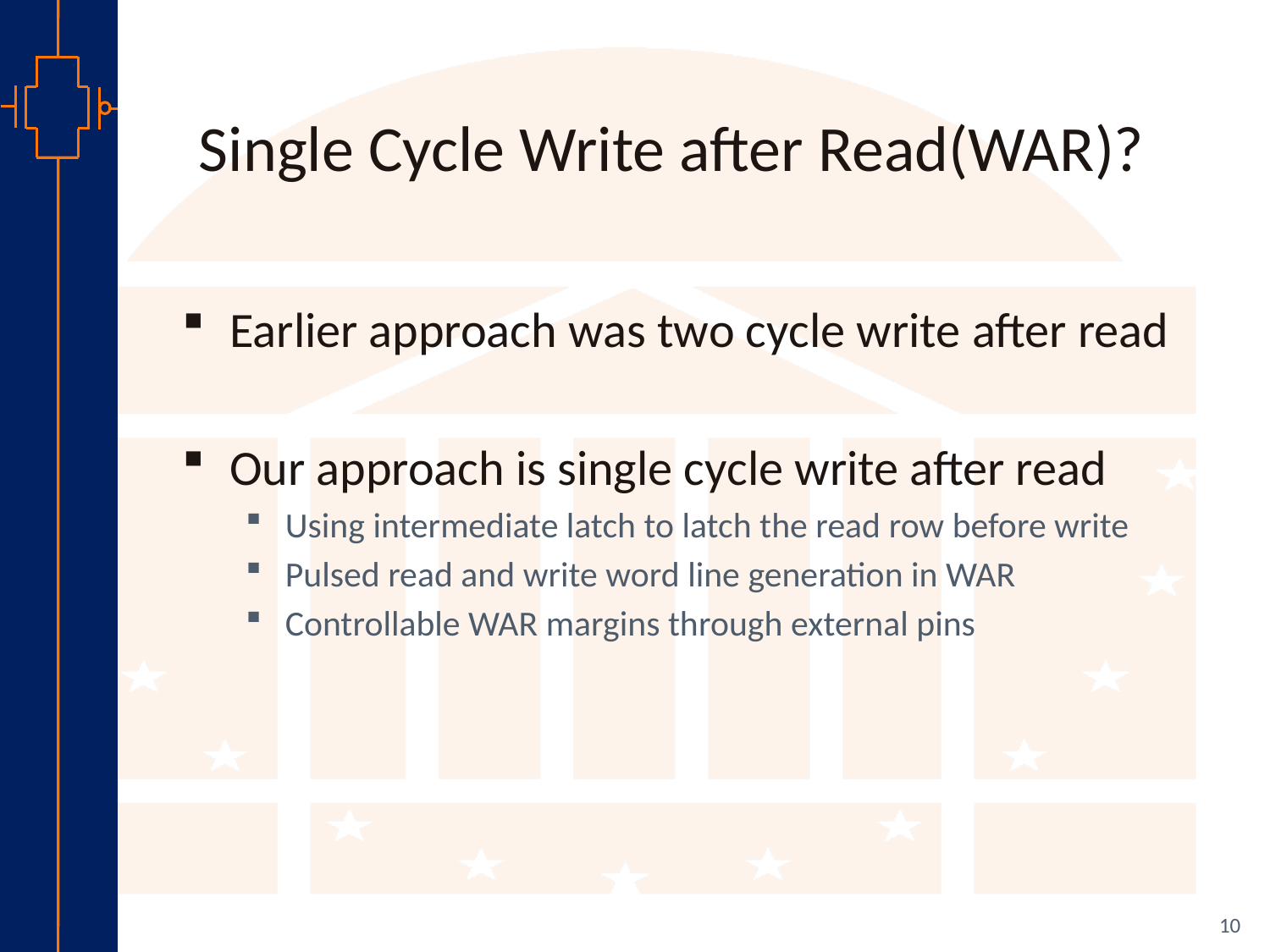

# Single Cycle Write after Read(WAR)?

Earlier approach was two cycle write after read

Our approach is single cycle write after read
Using intermediate latch to latch the read row before write
Pulsed read and write word line generation in WAR
Controllable WAR margins through external pins

10